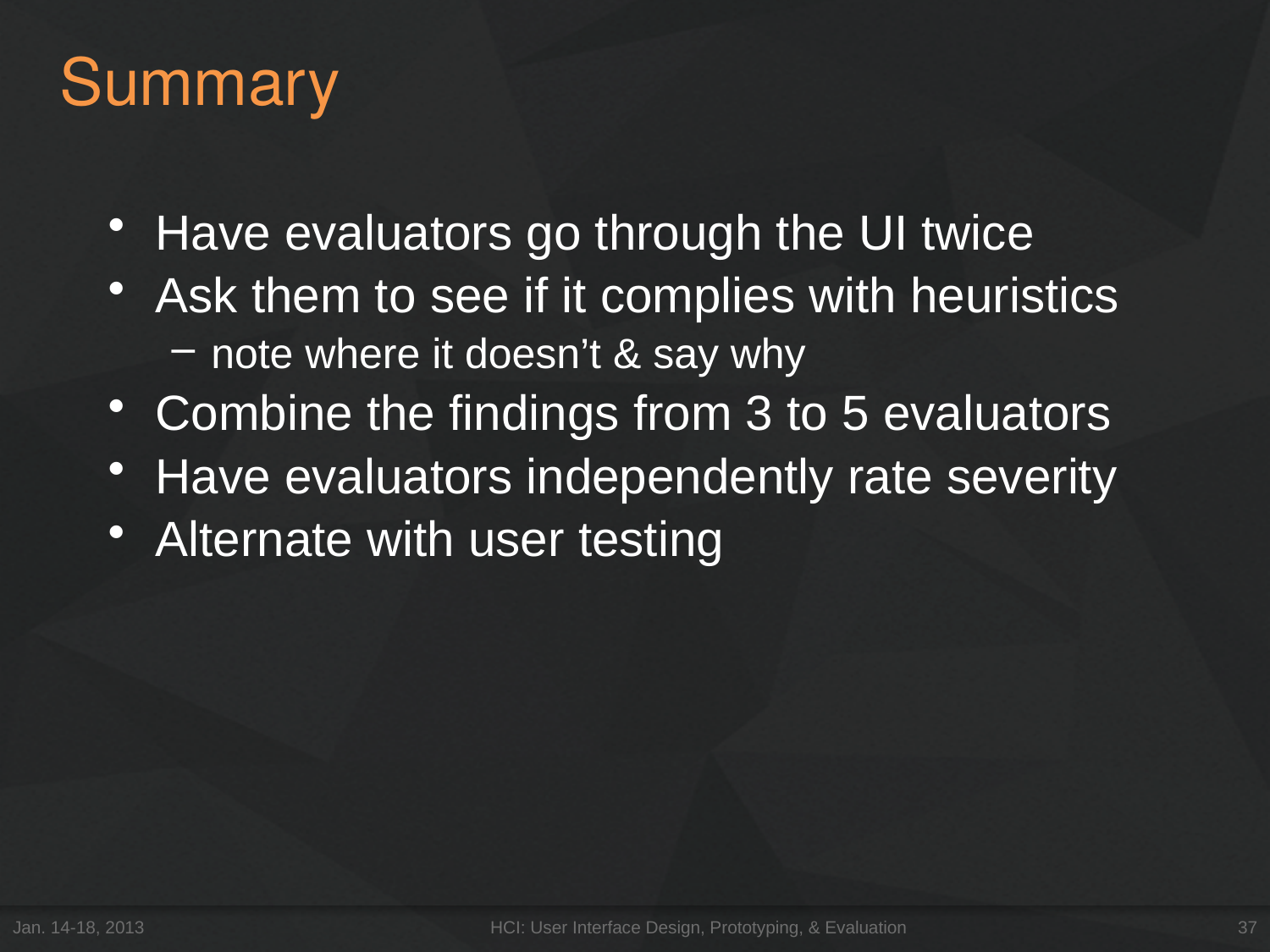

# Summary
Have evaluators go through the UI twice
Ask them to see if it complies with heuristics
note where it doesn’t & say why
Combine the findings from 3 to 5 evaluators
Have evaluators independently rate severity
Alternate with user testing
Jan. 14-18, 2013
HCI: User Interface Design, Prototyping, & Evaluation
37